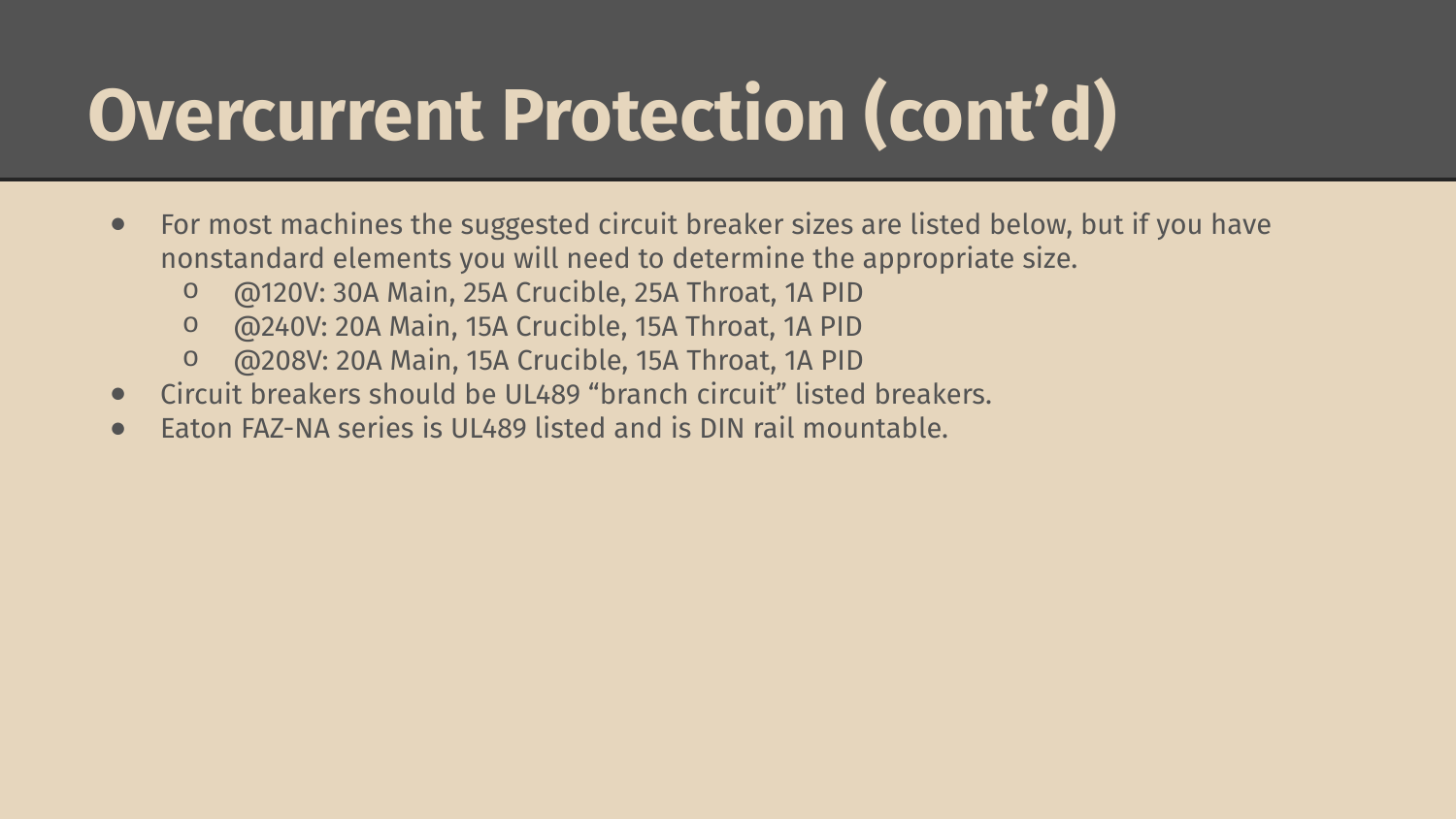

# Overcurrent Protection (cont’d)
For most machines the suggested circuit breaker sizes are listed below, but if you have nonstandard elements you will need to determine the appropriate size.
@120V: 30A Main, 25A Crucible, 25A Throat, 1A PID
@240V: 20A Main, 15A Crucible, 15A Throat, 1A PID
@208V: 20A Main, 15A Crucible, 15A Throat, 1A PID
Circuit breakers should be UL489 “branch circuit” listed breakers.
Eaton FAZ-NA series is UL489 listed and is DIN rail mountable.